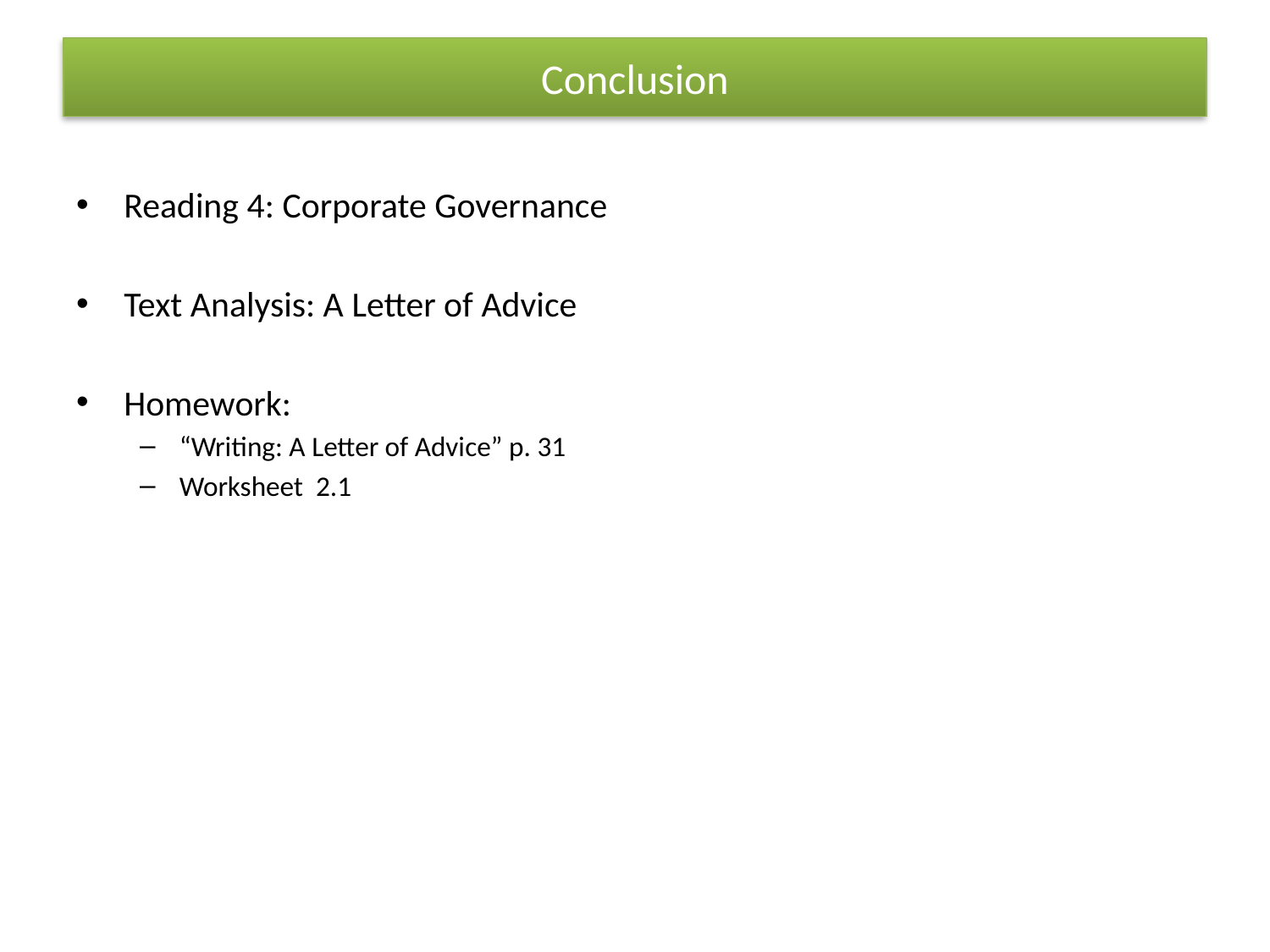

# Conclusion

Reading 4: Corporate Governance

Text Analysis: A Letter of Advice

Homework:
“Writing: A Letter of Advice” p. 31
Worksheet  2.1